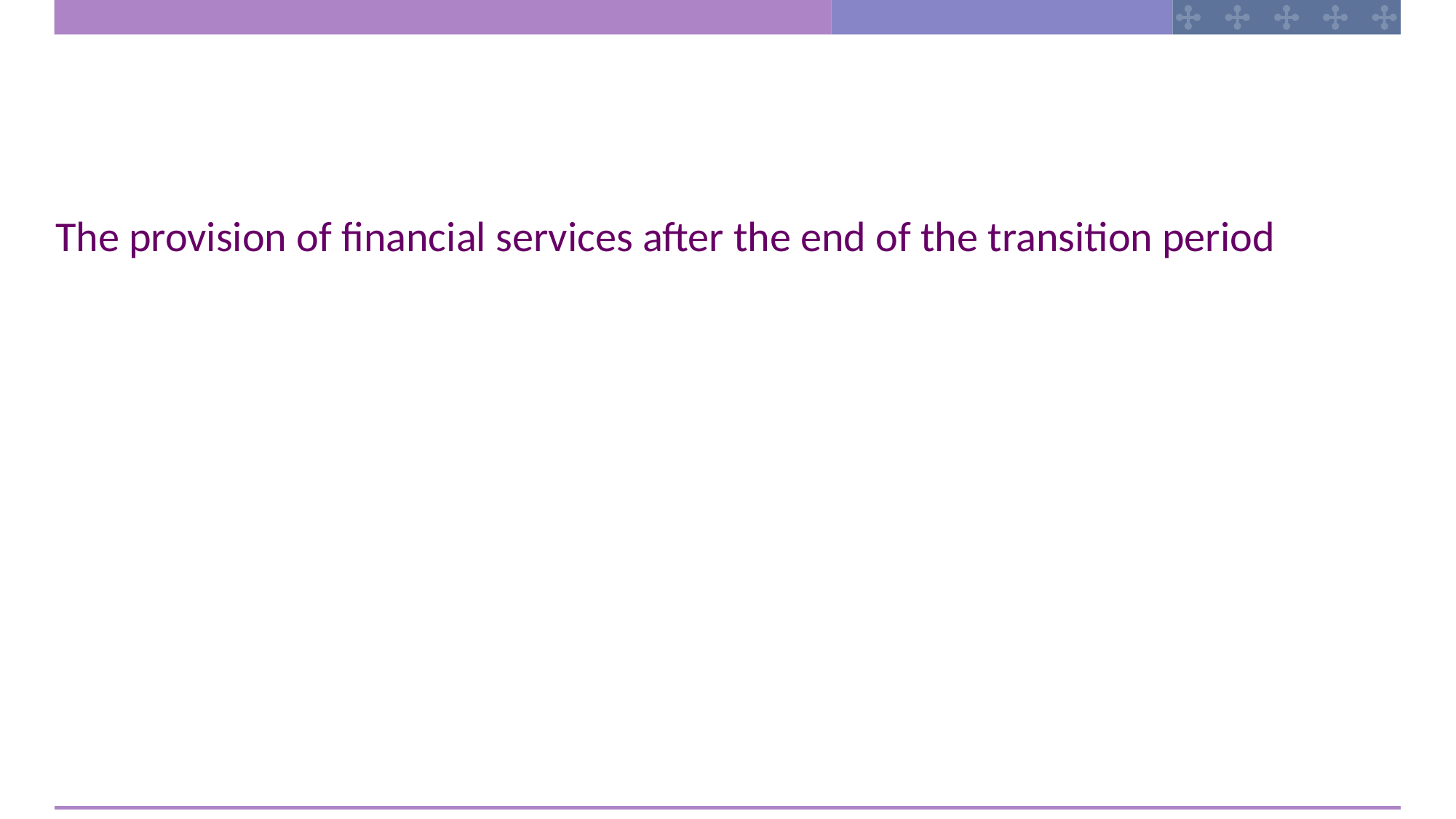

The provision of financial services after the end of the transition period